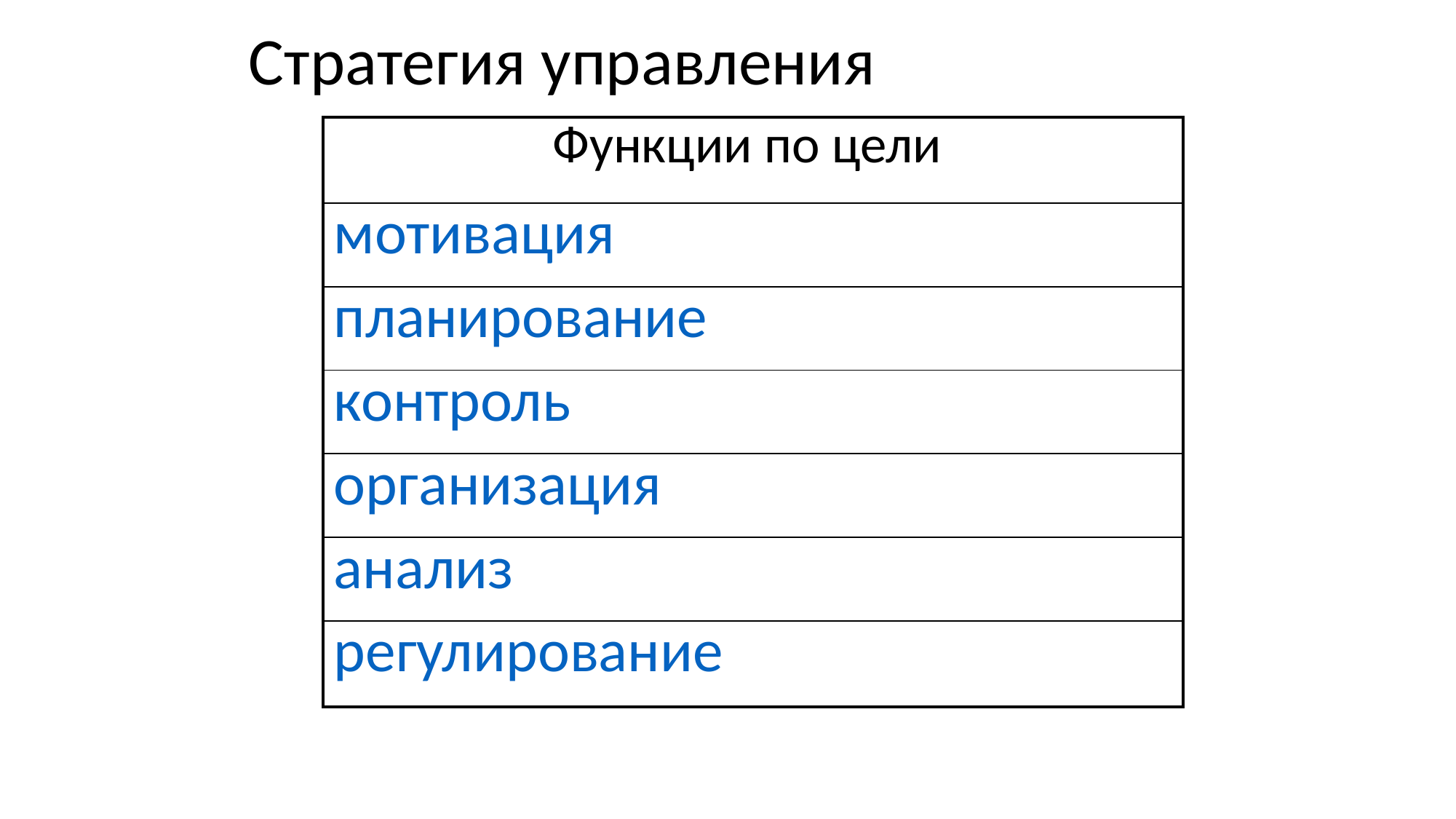

# Стратегия управления
| Функции по цели |
| --- |
| мотивация |
| планирование |
| контроль |
| организация |
| анализ |
| регулирование |